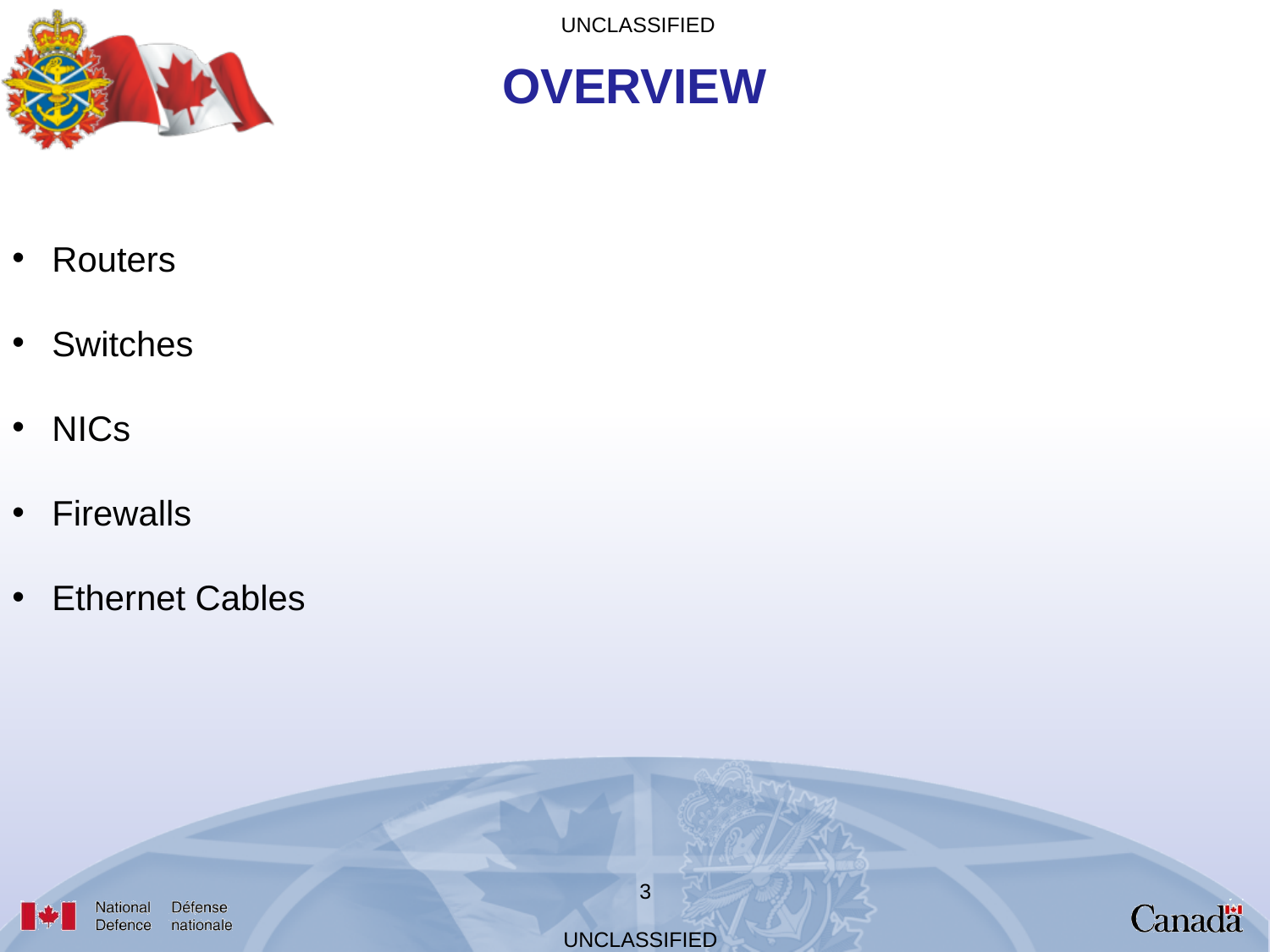

OVERVIEW
Routers

Switches

NICs

Firewalls

Ethernet Cables